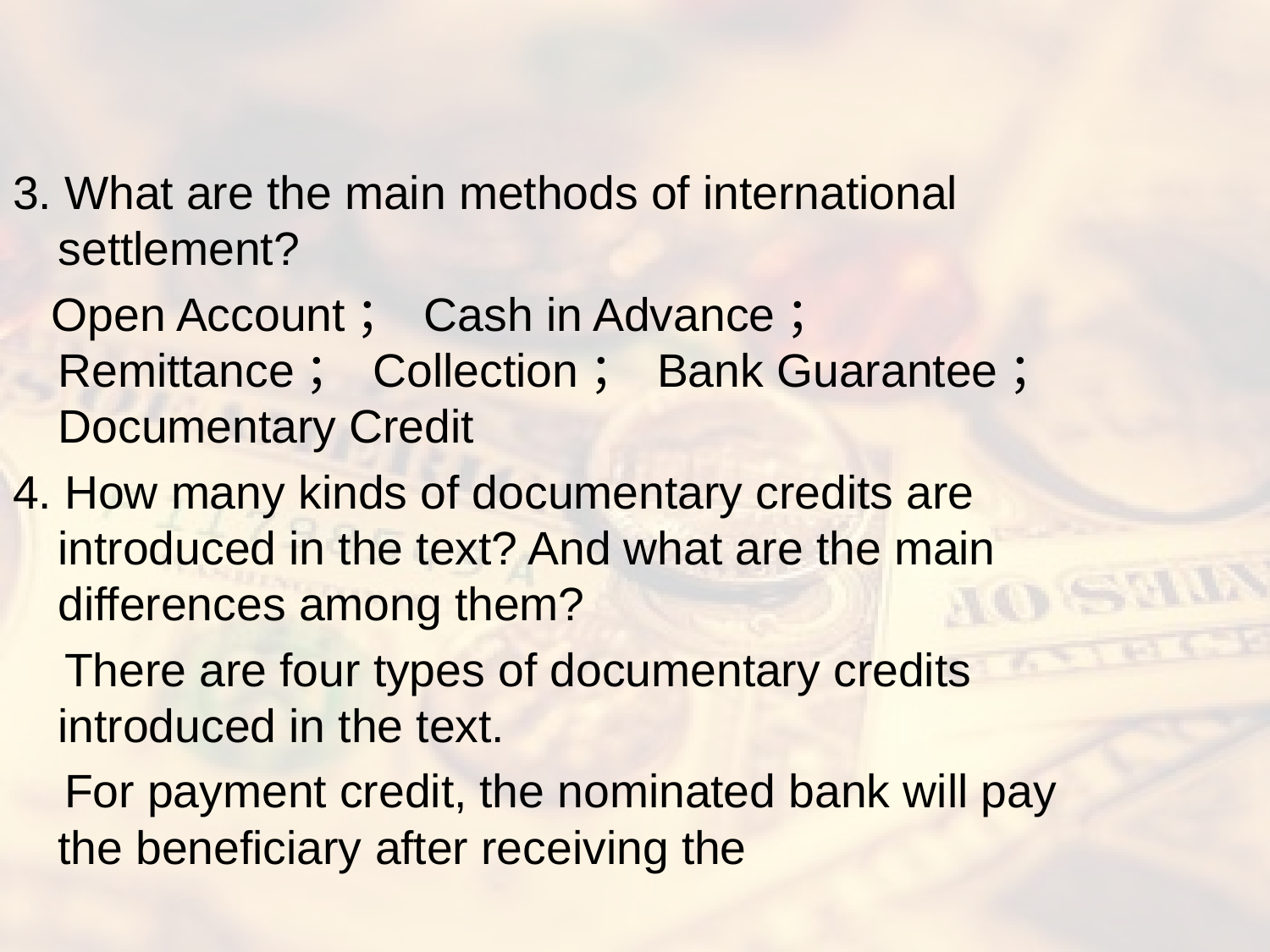

#
3. What are the main methods of international settlement?
   Open Account； Cash in Advance； Remittance； Collection； Bank Guarantee； Documentary Credit
4. How many kinds of documentary credits are introduced in the text? And what are the main differences among them?
    There are four types of documentary credits introduced in the text.
    For payment credit, the nominated bank will pay the beneficiary after receiving the